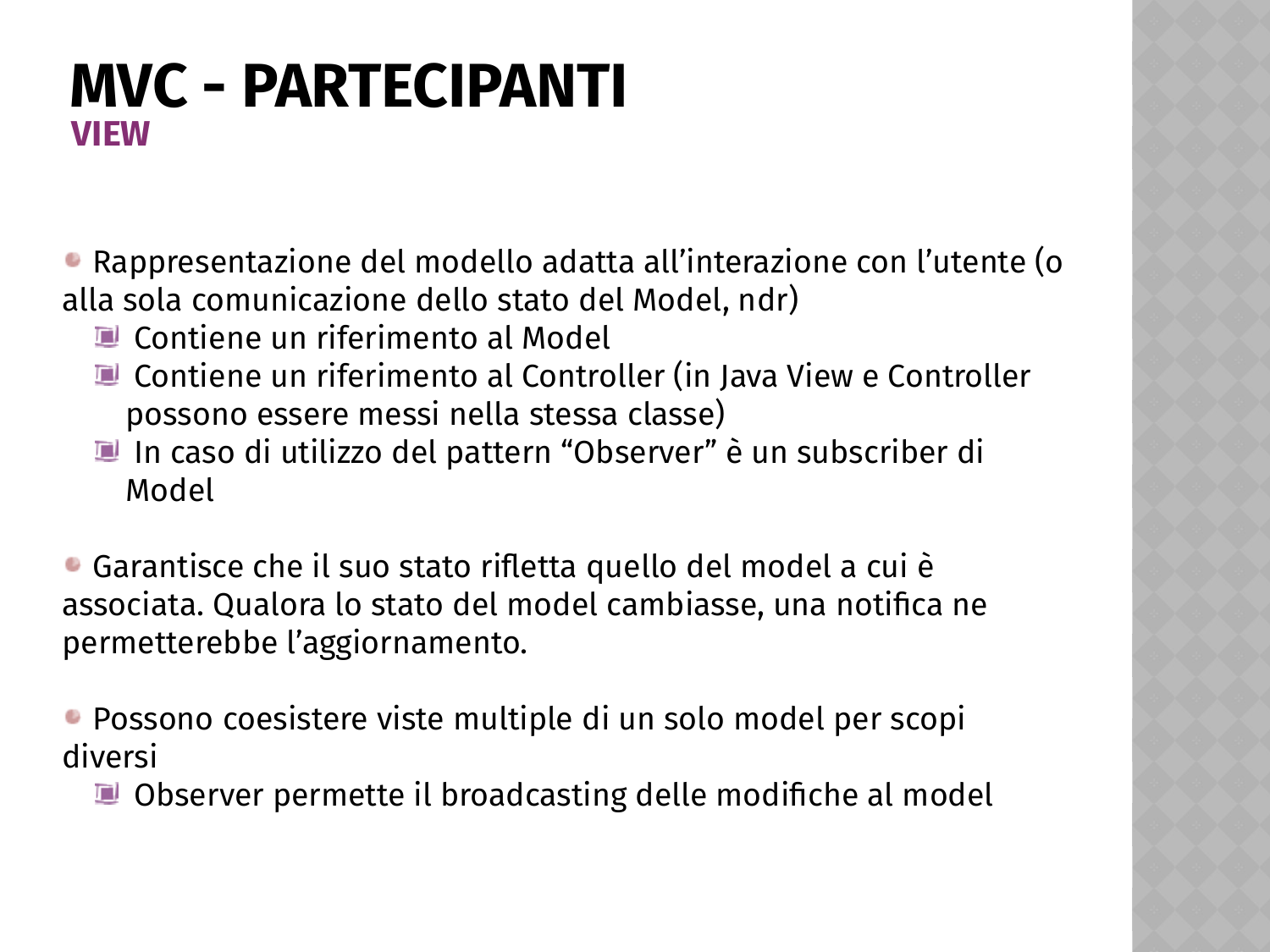

# MVC - PARTECIPANTI
VIEW
 Rappresentazione del modello adatta all’interazione con l’utente (o alla sola comunicazione dello stato del Model, ndr)
 Contiene un riferimento al Model
 Contiene un riferimento al Controller (in Java View e Controller possono essere messi nella stessa classe)
 In caso di utilizzo del pattern “Observer” è un subscriber di Model

 Garantisce che il suo stato rifletta quello del model a cui è associata. Qualora lo stato del model cambiasse, una notifica ne permetterebbe l’aggiornamento.

 Possono coesistere viste multiple di un solo model per scopi diversi
 Observer permette il broadcasting delle modifiche al model